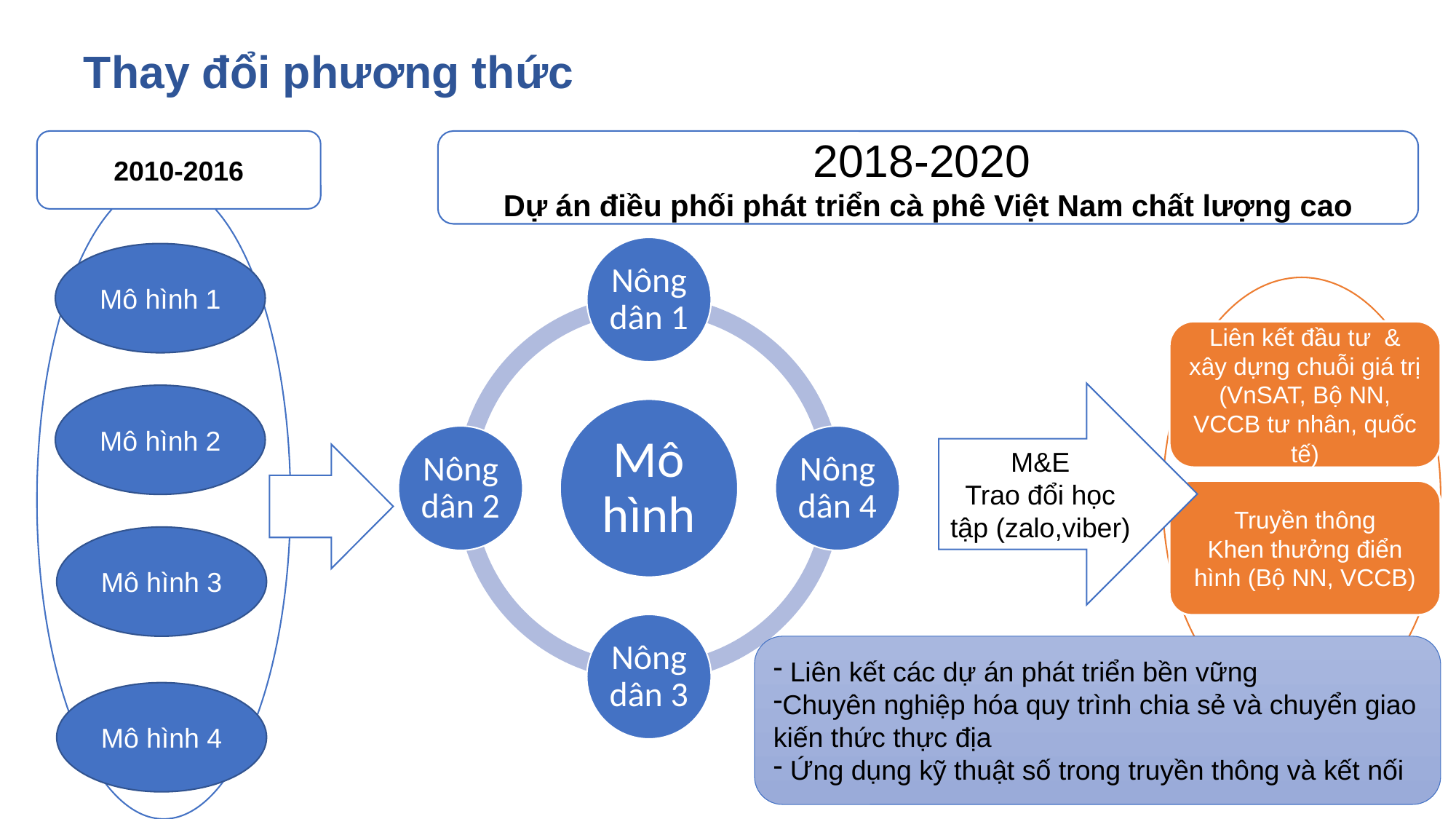

# Thay đổi phương thức
2010-2016
2018-2020
Dự án điều phối phát triển cà phê Việt Nam chất lượng cao

Mô hình
Nông dân 1
Nông dân 4
Nông dân 3
Nông dân 2
Mô hình 1

Liên kết đầu tư  & xây dựng chuỗi giá trị (VnSAT, Bộ NN, VCCB tư nhân, quốc tế)
M&E
Trao đổi học tập (zalo,viber)
Mô hình 2

Truyền thông
Khen thưởng điển hình (Bộ NN, VCCB)
Mô hình 3
 Liên kết các dự án phát triển bền vững
Chuyên nghiệp hóa quy trình chia sẻ và chuyển giao kiến thức thực địa
 Ứng dụng kỹ thuật số trong truyền thông và kết nối
Mô hình 4